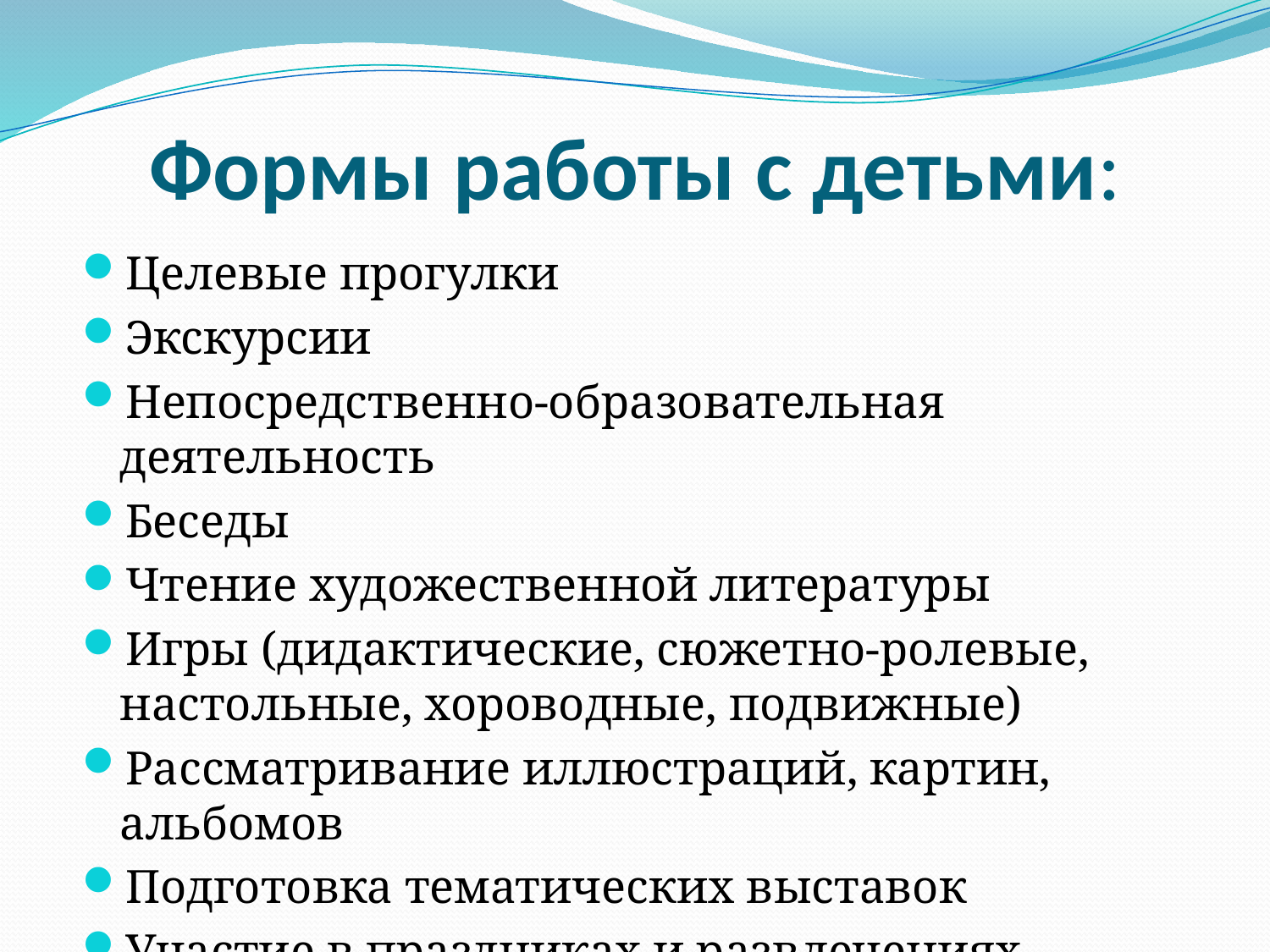

# Формы работы с детьми:
Целевые прогулки
Экскурсии
Непосредственно-образовательная деятельность
Беседы
Чтение художественной литературы
Игры (дидактические, сюжетно-ролевые, настольные, хороводные, подвижные)
Рассматривание иллюстраций, картин, альбомов
Подготовка тематических выставок
Участие в праздниках и развлечениях